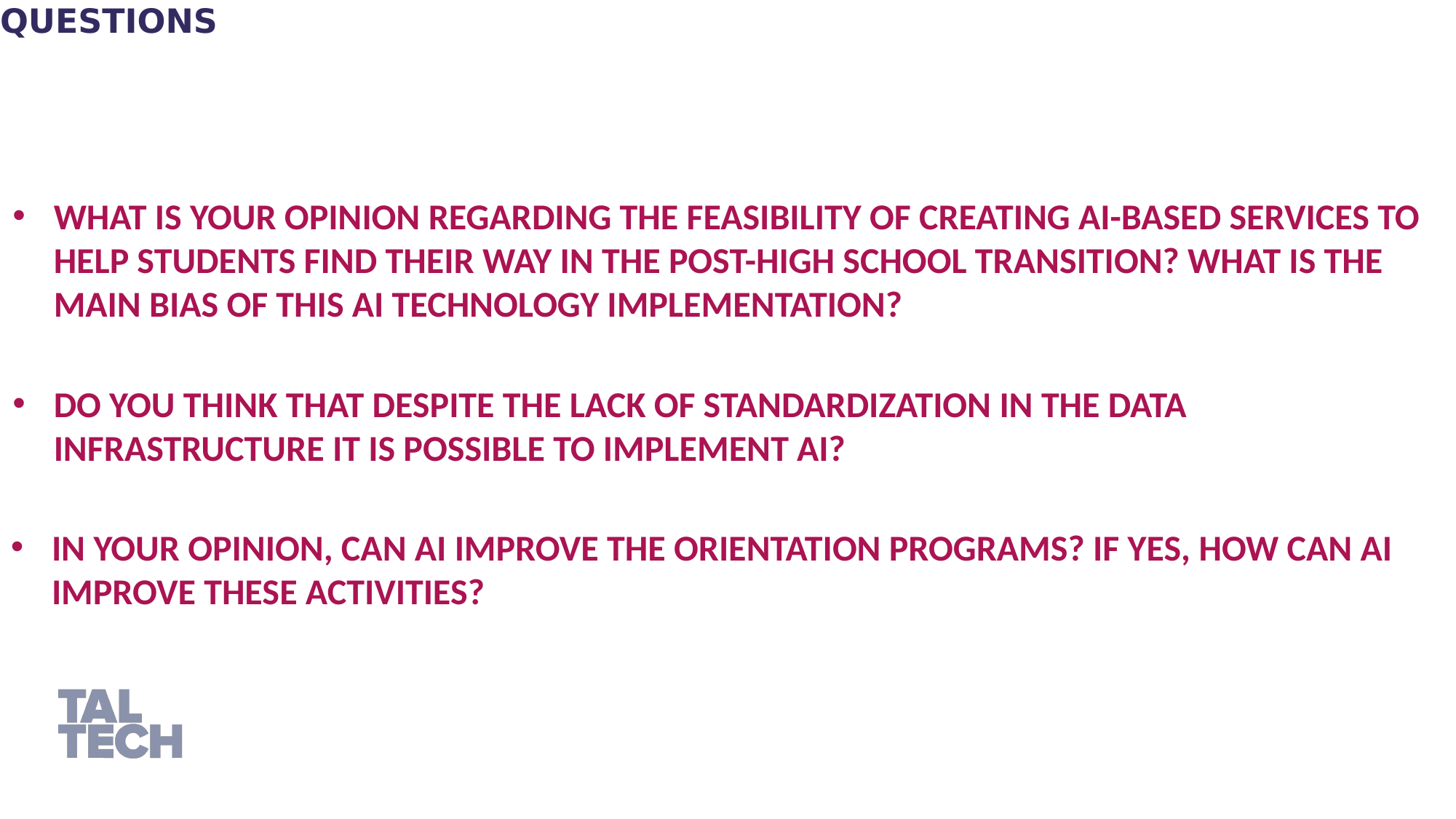

QUESTIONS

WHAT IS YOUR OPINION REGARDING THE FEASIBILITY OF CREATING AI-BASED SERVICES TO HELP STUDENTS FIND THEIR WAY IN THE POST-HIGH SCHOOL TRANSITION? WHAT IS THE MAIN BIAS OF THIS AI TECHNOLOGY IMPLEMENTATION?

DO YOU THINK THAT DESPITE THE LACK OF STANDARDIZATION IN THE DATA INFRASTRUCTURE IT IS POSSIBLE TO IMPLEMENT AI?

IN YOUR OPINION, CAN AI IMPROVE THE ORIENTATION PROGRAMS? IF YES, HOW CAN AI IMPROVE THESE ACTIVITIES?